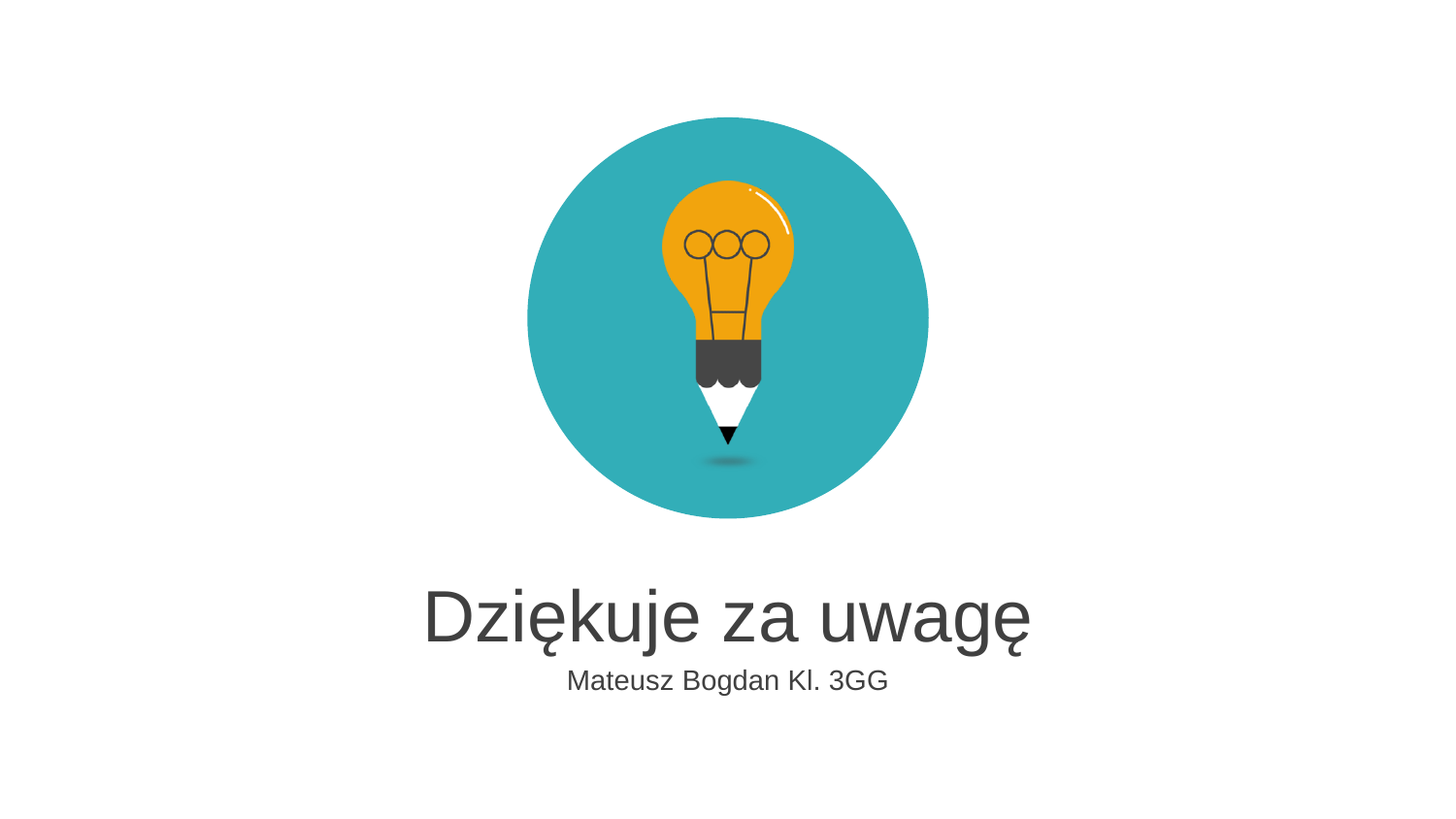

Dziękuje za uwagę
Mateusz Bogdan Kl. 3GG